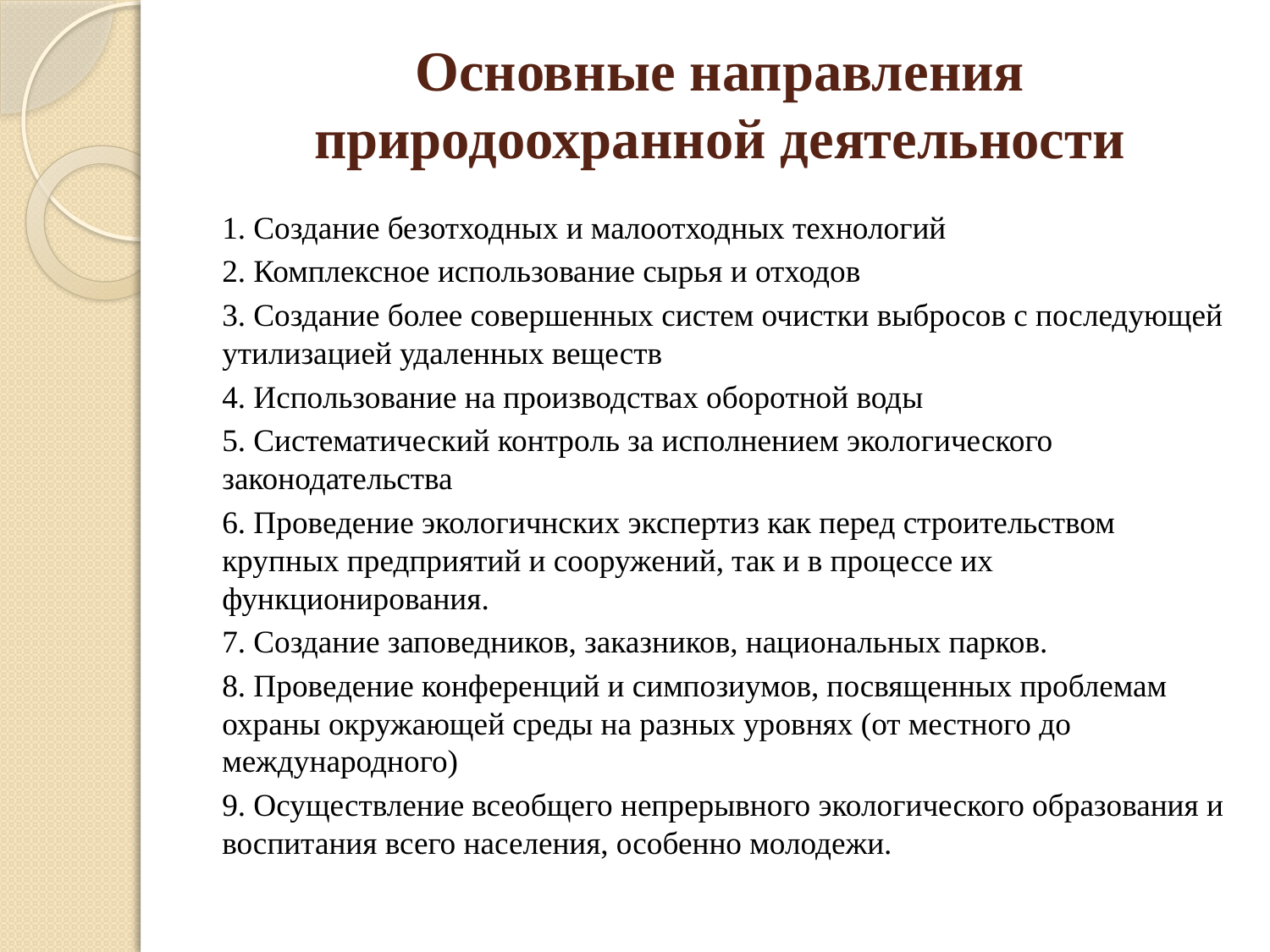

# Основные направления природоохранной деятельности
1. Создание безотходных и малоотходных технологий
2. Комплексное использование сырья и отходов
3. Создание более совершенных систем очистки выбросов с последующей утилизацией удаленных веществ
4. Использование на производствах оборотной воды
5. Систематический контроль за исполнением экологического законодательства
6. Проведение экологичнских экспертиз как перед строительством крупных предприятий и сооружений, так и в процессе их функционирования.
7. Создание заповедников, заказников, национальных парков.
8. Проведение конференций и симпозиумов, посвященных проблемам охраны окружающей среды на разных уровнях (от местного до международного)
9. Осуществление всеобщего непрерывного экологического образования и воспитания всего населения, особенно молодежи.